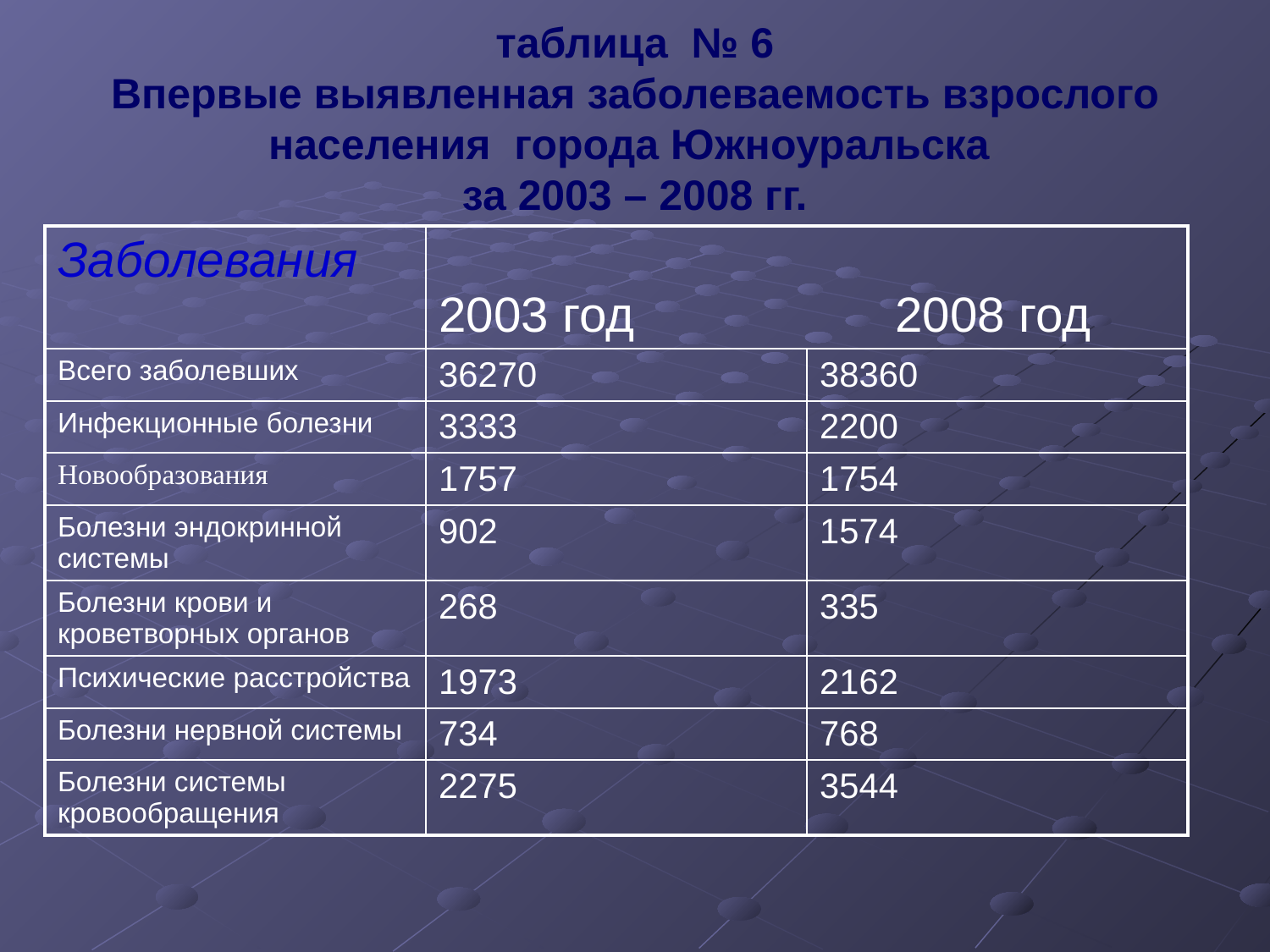

# таблица  № 6 Впервые выявленная заболеваемость взрослого населения  города Южноуральска за 2003 – 2008 гг.
| Заболевания | 2003 год 2008 год |  |
| --- | --- | --- |
| Всего заболевших | 36270 | 38360 |
| Инфекционные болезни | 3333 | 2200 |
| Новообразования | 1757 | 1754 |
| Болезни эндокринной системы | 902 | 1574 |
| Болезни крови и кроветворных органов | 268 | 335 |
| Психические расстройства | 1973 | 2162 |
| Болезни нервной системы | 734 | 768 |
| Болезни системы кровообращения | 2275 | 3544 |